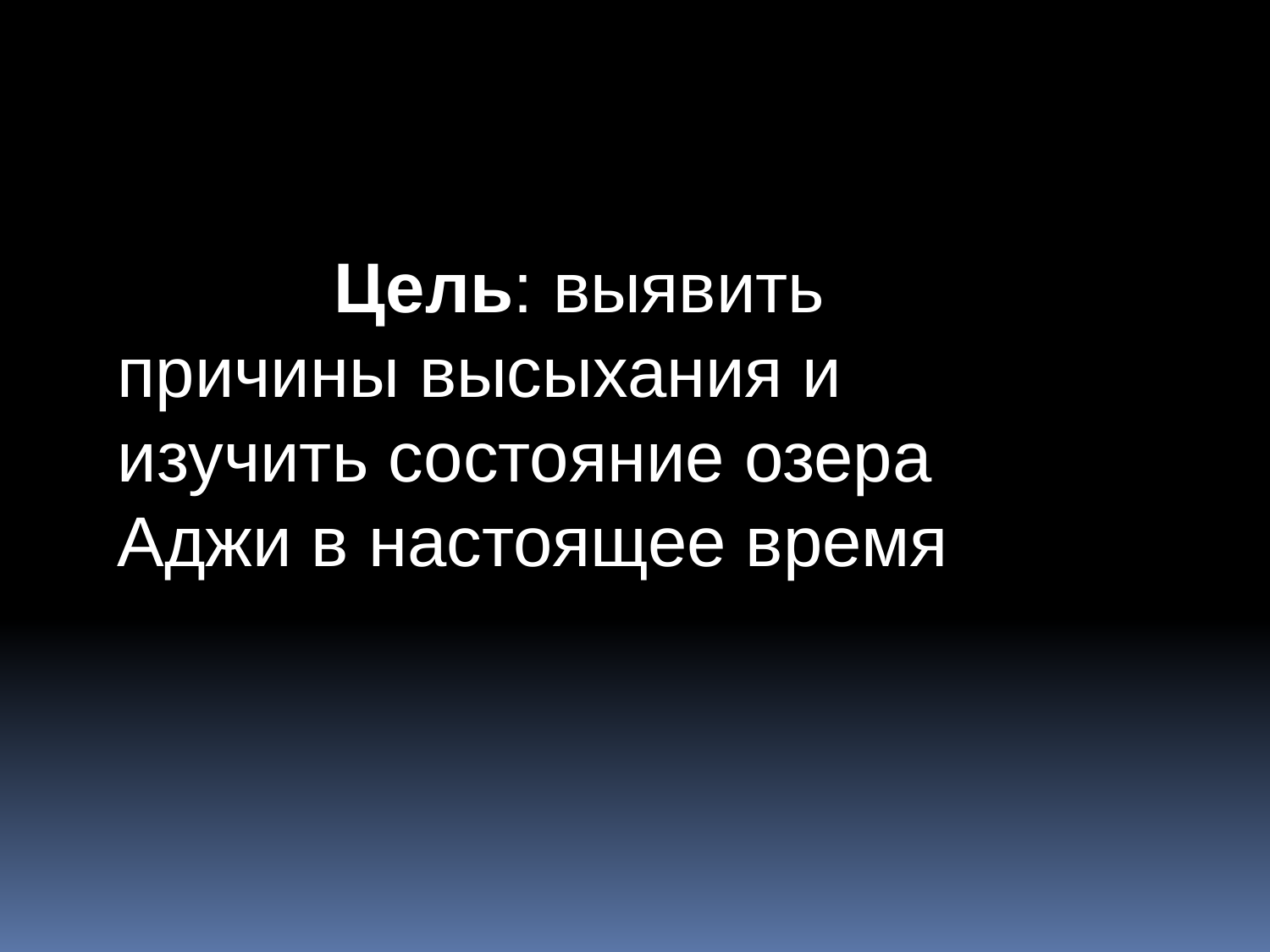

Цель: выявить причины высыхания и изучить состояние озера Аджи в настоящее время